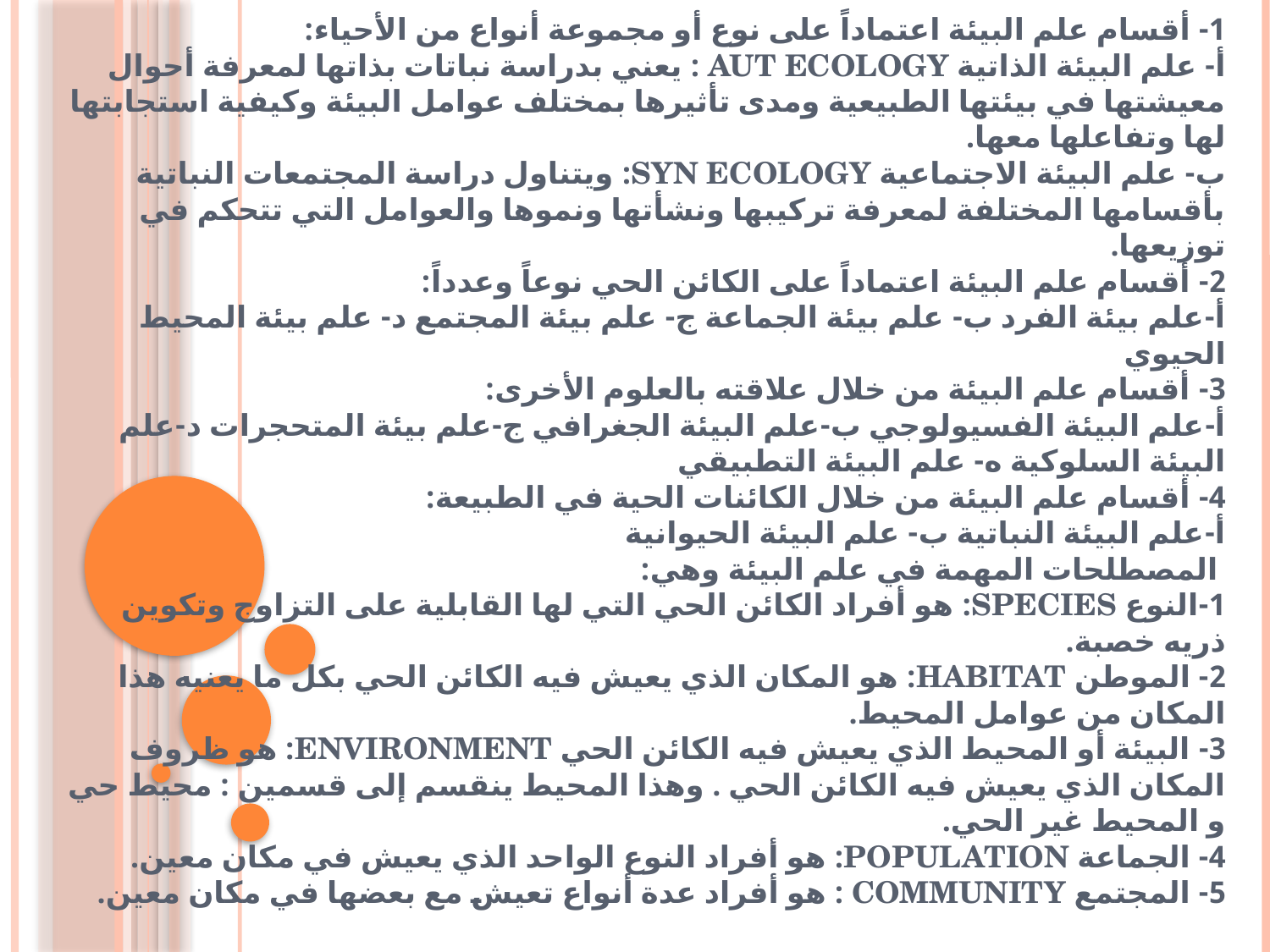

# 1- أقسام علم البيئة اعتماداً على نوع أو مجموعة أنواع من الأحياء: أ- علم البيئة الذاتية Aut ecology : يعني بدراسة نباتات بذاتها لمعرفة أحوال معيشتها في بيئتها الطبيعية ومدى تأثيرها بمختلف عوامل البيئة وكيفية استجابتها لها وتفاعلها معها. ب- علم البيئة الاجتماعية Syn ecology: ويتناول دراسة المجتمعات النباتية بأقسامها المختلفة لمعرفة تركيبها ونشأتها ونموها والعوامل التي تتحكم في توزيعها. 2- أقسام علم البيئة اعتماداً على الكائن الحي نوعاً وعدداً: أ-علم بيئة الفرد ب- علم بيئة الجماعة ج- علم بيئة المجتمع د- علم بيئة المحيط الحيوي 3- أقسام علم البيئة من خلال علاقته بالعلوم الأخرى: أ-علم البيئة الفسيولوجي ب-علم البيئة الجغرافي ج-علم بيئة المتحجرات د-علم البيئة السلوكية ه- علم البيئة التطبيقي 4- أقسام علم البيئة من خلال الكائنات الحية في الطبيعة: أ-علم البيئة النباتية ب- علم البيئة الحيوانية المصطلحات المهمة في علم البيئة وهي: 1-النوع Species: هو أفراد الكائن الحي التي لها القابلية على التزاوج وتكوين ذريه خصبة. 2- الموطن Habitat: هو المكان الذي يعيش فيه الكائن الحي بكل ما يعنيه هذا المكان من عوامل المحيط. 3- البيئة أو المحيط الذي يعيش فيه الكائن الحي Environment: هو ظروف المكان الذي يعيش فيه الكائن الحي . وهذا المحيط ينقسم إلى قسمين : محيط حي و المحيط غير الحي. 4- الجماعة Population: هو أفراد النوع الواحد الذي يعيش في مكان معين. 5- المجتمع Community : هو أفراد عدة أنواع تعيش مع بعضها في مكان معين.